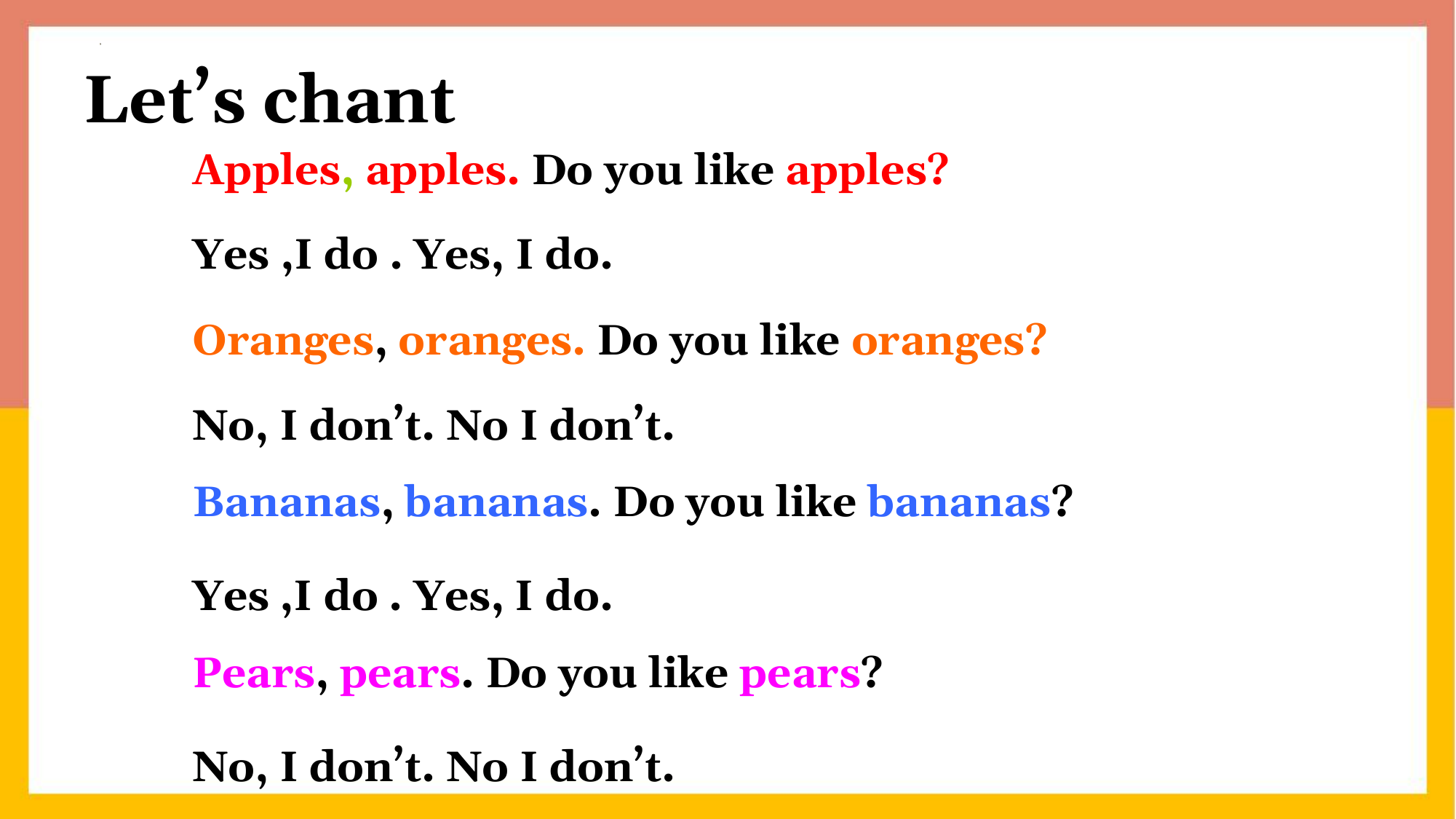

Let’s chant
Apples, apples. Do you like apples?
Yes ,I do . Yes, I do.
Oranges, oranges. Do you like oranges?
No, I don’t. No I don’t.
Bananas, bananas. Do you like bananas?
Yes ,I do . Yes, I do.
Pears, pears. Do you like pears?
No, I don’t. No I don’t.